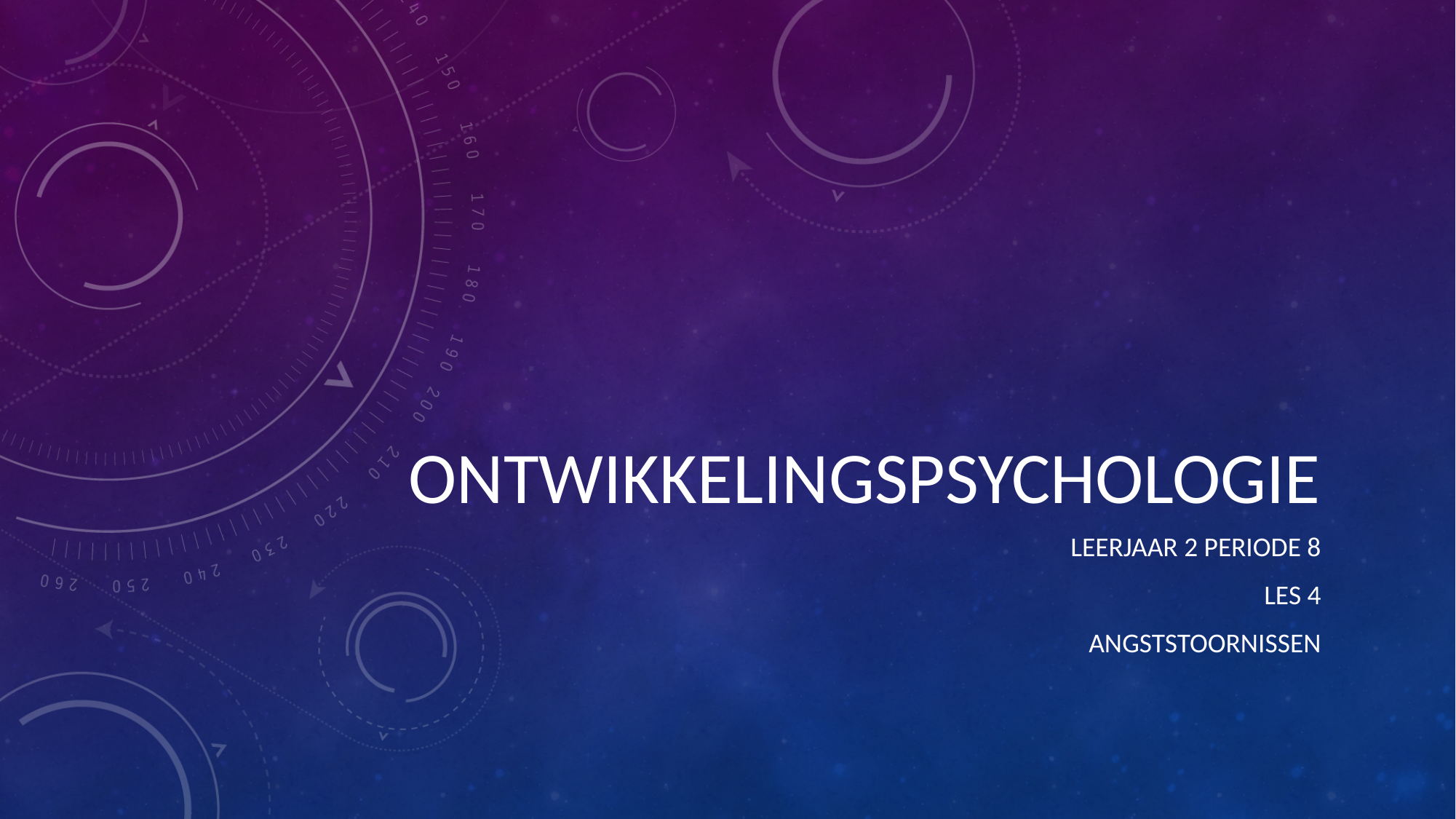

# ontwikkelingspsychologie
Leerjaar 2 periode 8
Les 4
angststoornissen